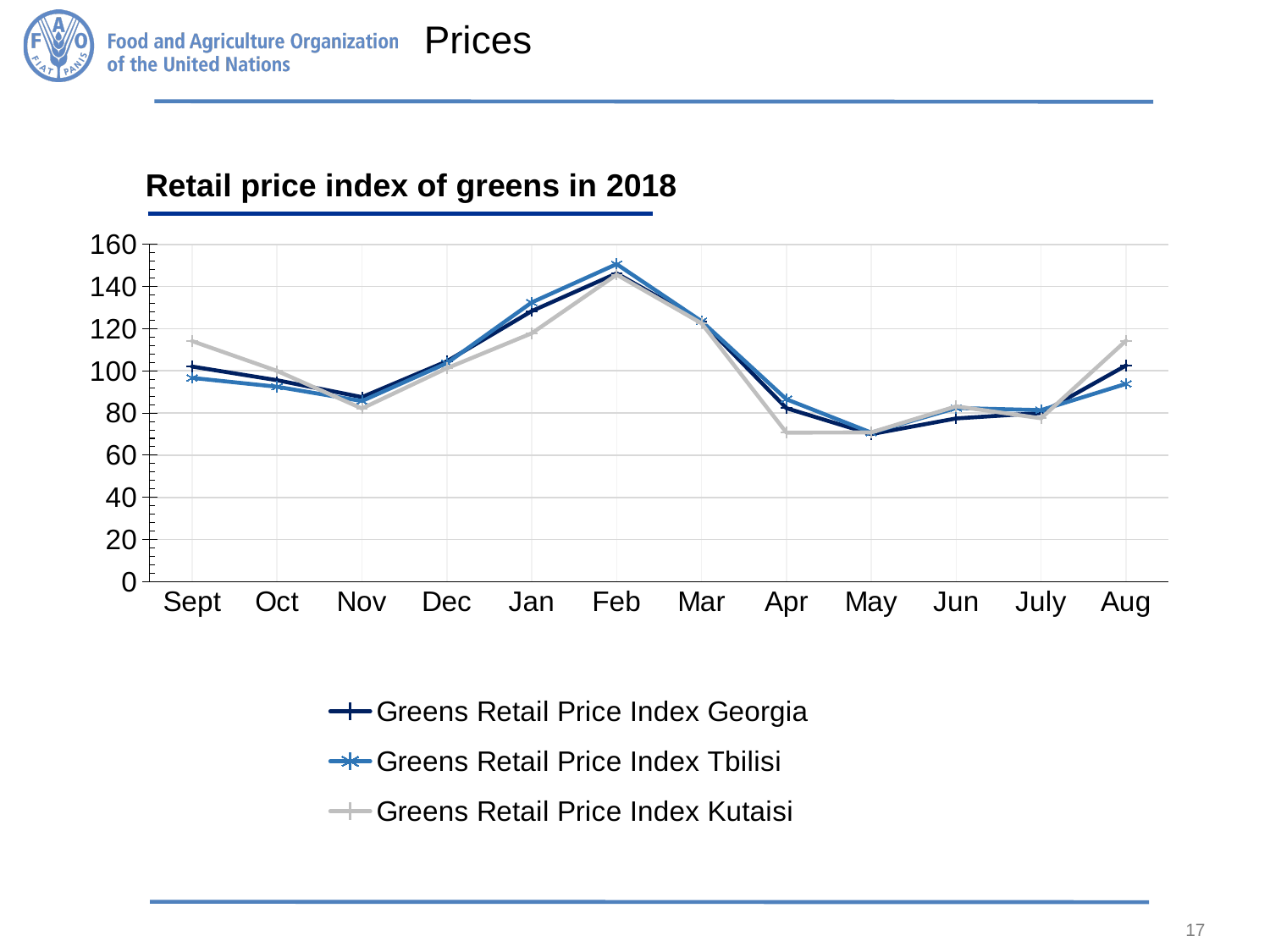

# Prices
Retail price index of greens in 2018

### Chart

| Category | Greens Retail Price Index Georgia | Greens Retail Price Index Tbilisi | Greens Retail Price Index Kutaisi |
|---|---|---|---|
| Sept | 102.04780459566673 | 96.66617358816497 | 114.10622170433878 |
| Oct | 95.55971713190715 | 92.46726964222931 | 99.97339256079734 |
| Nov | 87.53691750601568 | 85.69918252275042 | 82.14610701103734 |
| Dec | 104.51908716782275 | 103.65608789979129 | 101.22992715068622 |
| Jan | 128.34304771018083 | 132.46224113721414 | 117.83095825589993 |
| Feb | 146.23161505298535 | 150.63441502454324 | 145.62586290565326 |
| Mar | 123.47703177875285 | 123.56816904030879 | 122.57119601382162 |
| Apr | 82.30075348337188 | 86.54781467849388 | 70.71599219801877 |
| May | 69.98954769514883 | 70.71156336703046 | 70.81399306235728 |
| Jun | 77.45104570504718 | 82.38246544024798 | 83.18105007566415 |
| July | 79.9951383893777 | 81.36410336816515 | 77.50917219763492 |
| Aug | 102.54829378372317 | 93.84051429106034 | 114.29612686409041 |
17